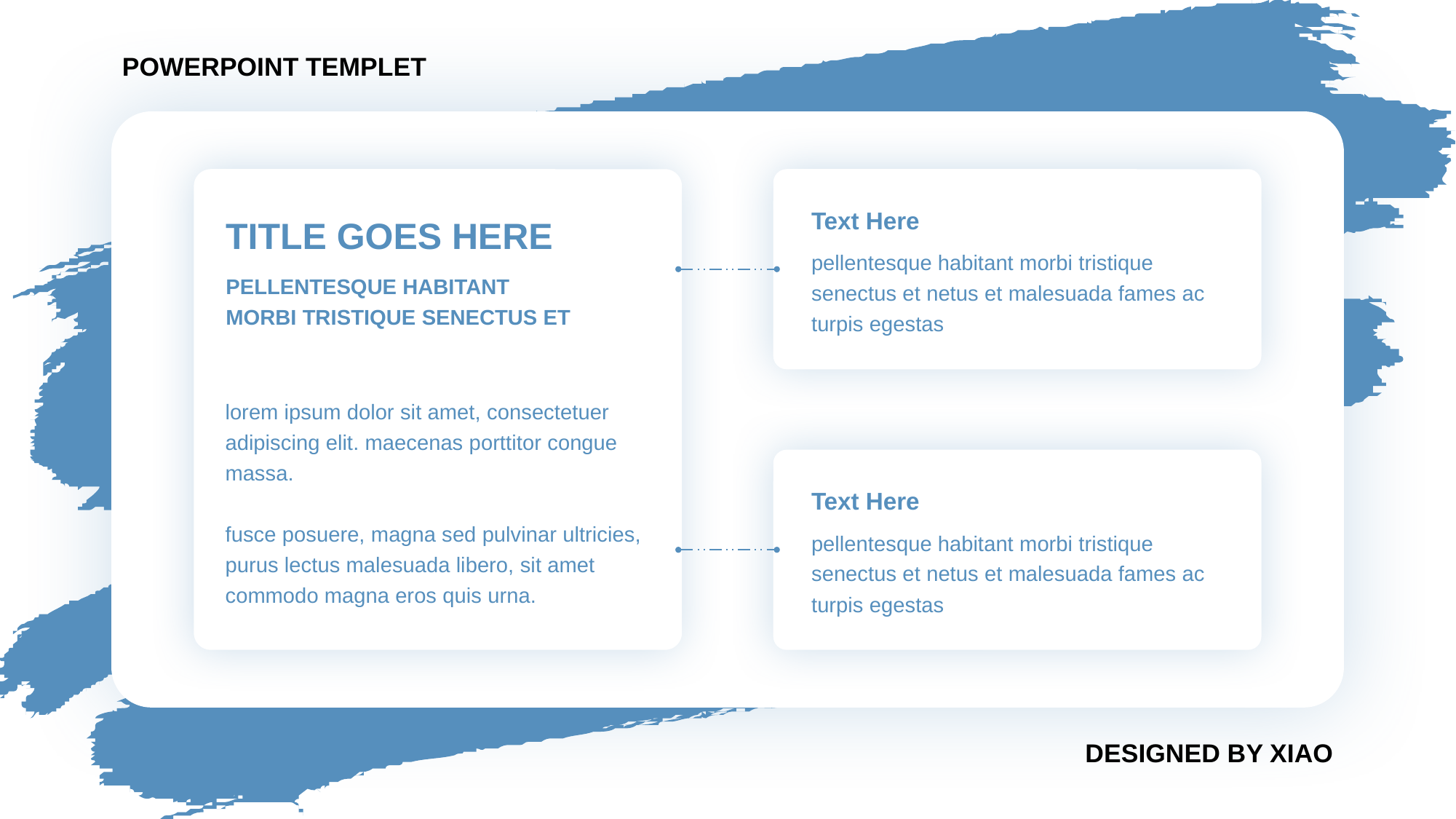

POWERPOINT TEMPLET

Text Here
TITLE GOES HERE
pellentesque habitant morbi tristique senectus et netus et malesuada fames ac turpis egestas
PELLENTESQUE HABITANT MORBI TRISTIQUE SENECTUS ET
lorem ipsum dolor sit amet, consectetuer adipiscing elit. maecenas porttitor congue massa.

fusce posuere, magna sed pulvinar ultricies, purus lectus malesuada libero, sit amet commodo magna eros quis urna.

Text Here
pellentesque habitant morbi tristique senectus et netus et malesuada fames ac turpis egestas
DESIGNED BY XIAO